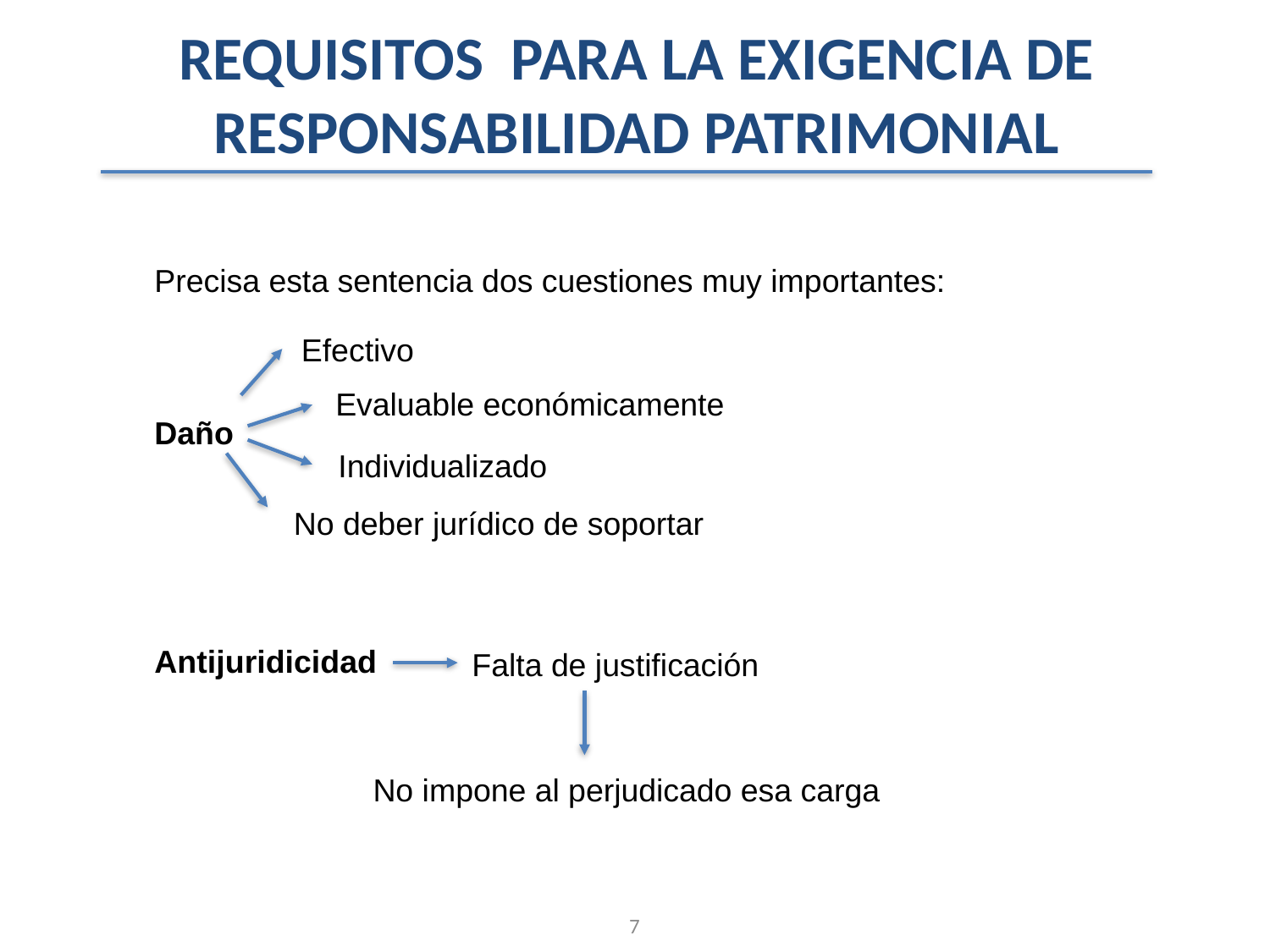

REQUISITOS  PARA LA EXIGENCIA DE RESPONSABILIDAD PATRIMONIAL
Precisa esta sentencia dos cuestiones muy importantes:

Daño

Antijuridicidad

Efectivo

Evaluable económicamente

Individualizado

No deber jurídico de soportar
Falta de justificación
No impone al perjudicado esa carga
7